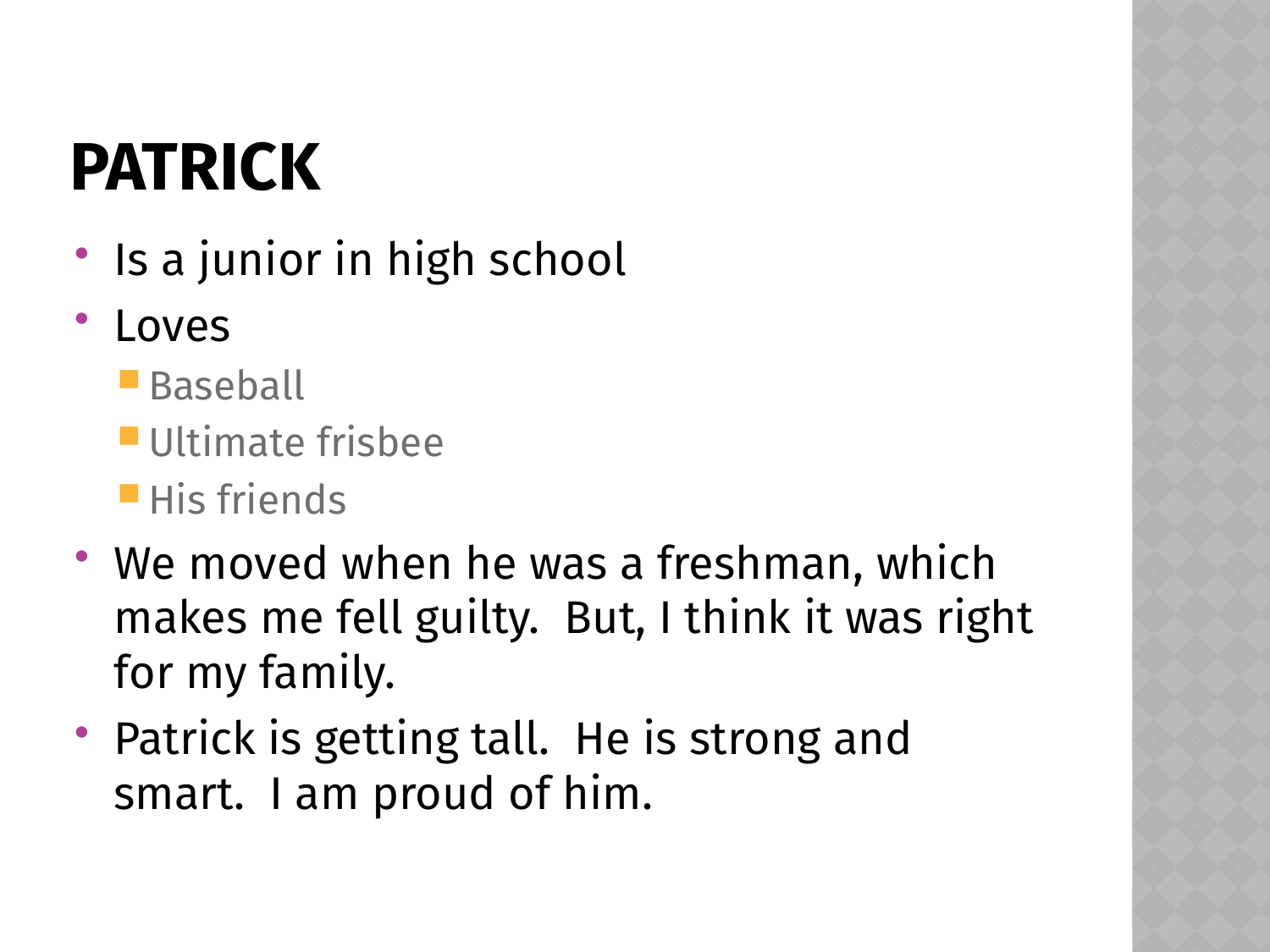

# Patrick
Is a junior in high school
Loves
Baseball
Ultimate frisbee
His friends
We moved when he was a freshman, which makes me fell guilty.  But, I think it was right for my family.
Patrick is getting tall.  He is strong and smart.  I am proud of him.